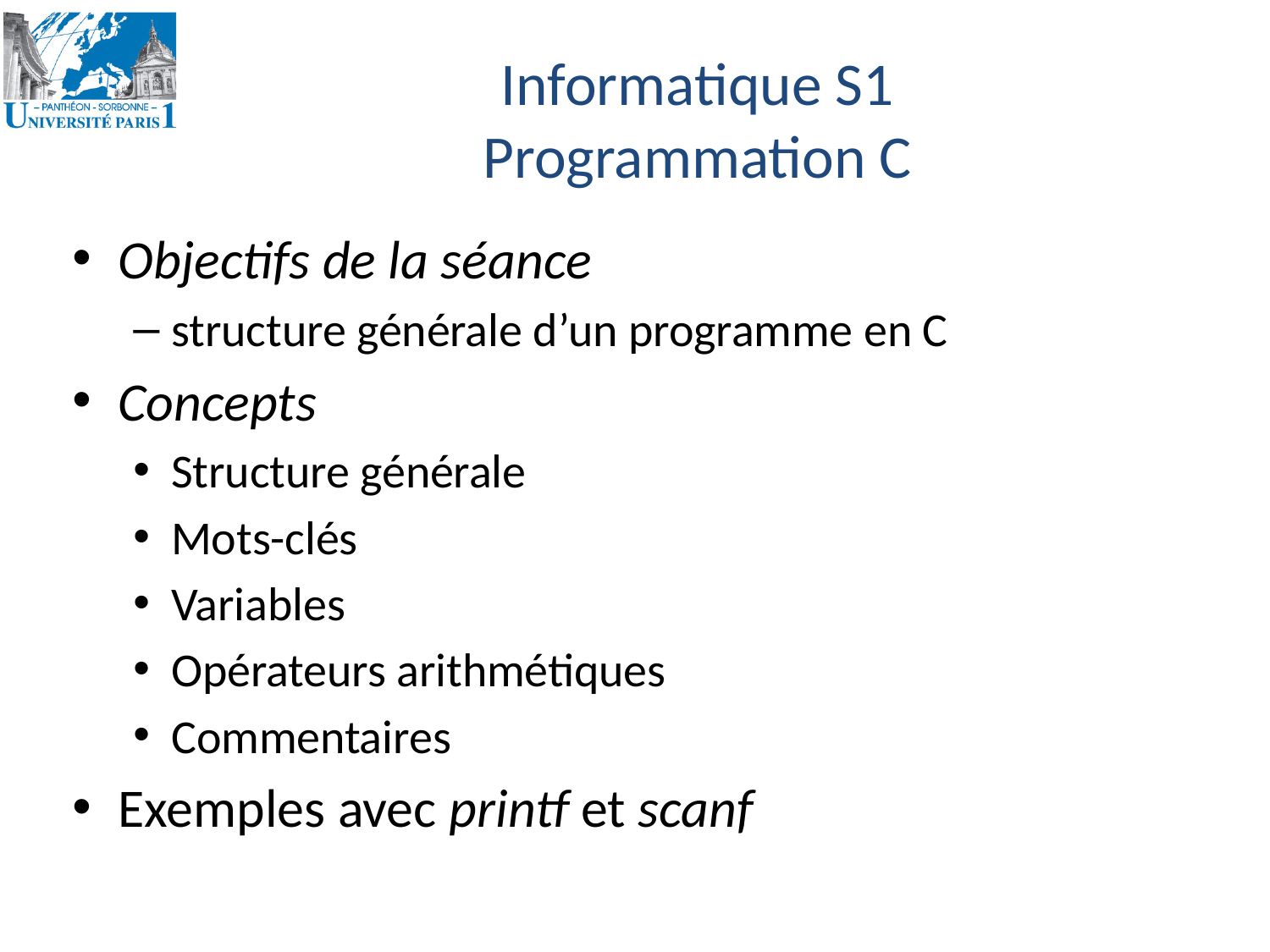

# Informatique S1 Programmation C
Objectifs de la séance
structure générale d’un programme en C
Concepts
Structure générale
Mots-clés
Variables
Opérateurs arithmétiques
Commentaires
Exemples avec printf et scanf